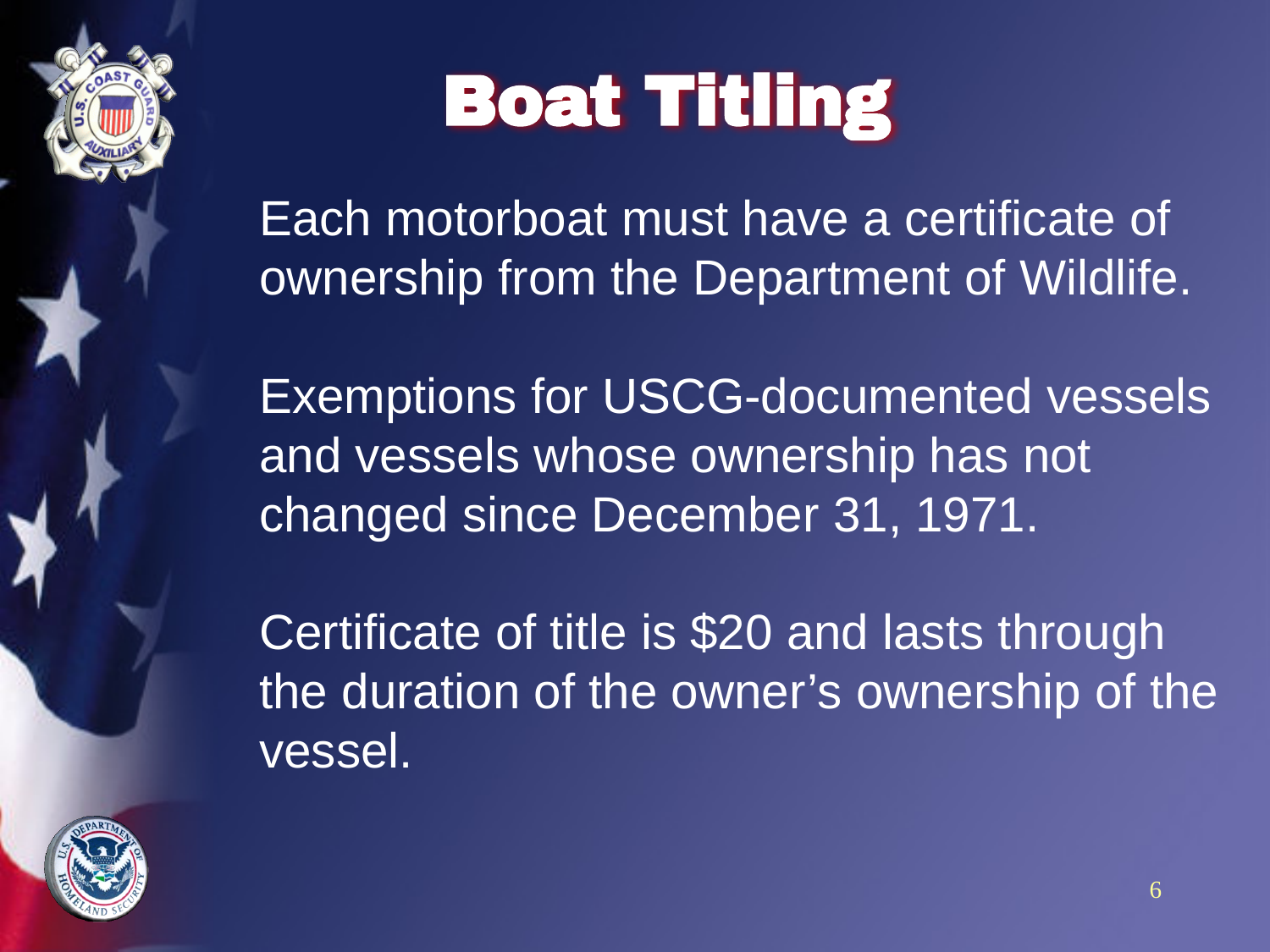

# Boat Titling
Each motorboat must have a certificate of ownership from the Department of Wildlife.

Exemptions for USCG-documented vessels and vessels whose ownership has not changed since December 31, 1971.

Certificate of title is $20 and lasts through the duration of the owner’s ownership of the vessel.
6